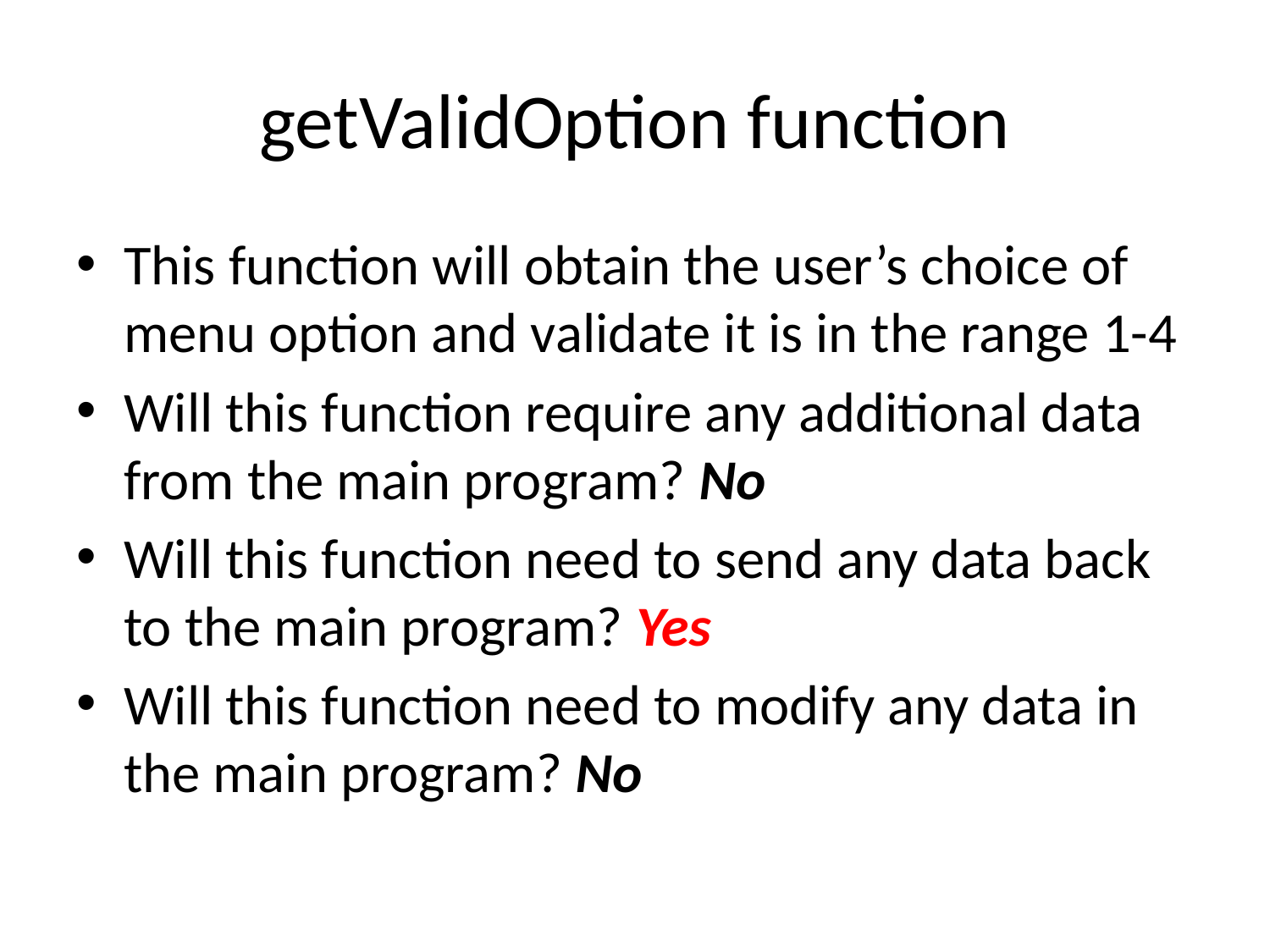

# getValidOption function
This function will obtain the user’s choice of menu option and validate it is in the range 1-4
Will this function require any additional data from the main program? No
Will this function need to send any data back to the main program? Yes
Will this function need to modify any data in the main program? No